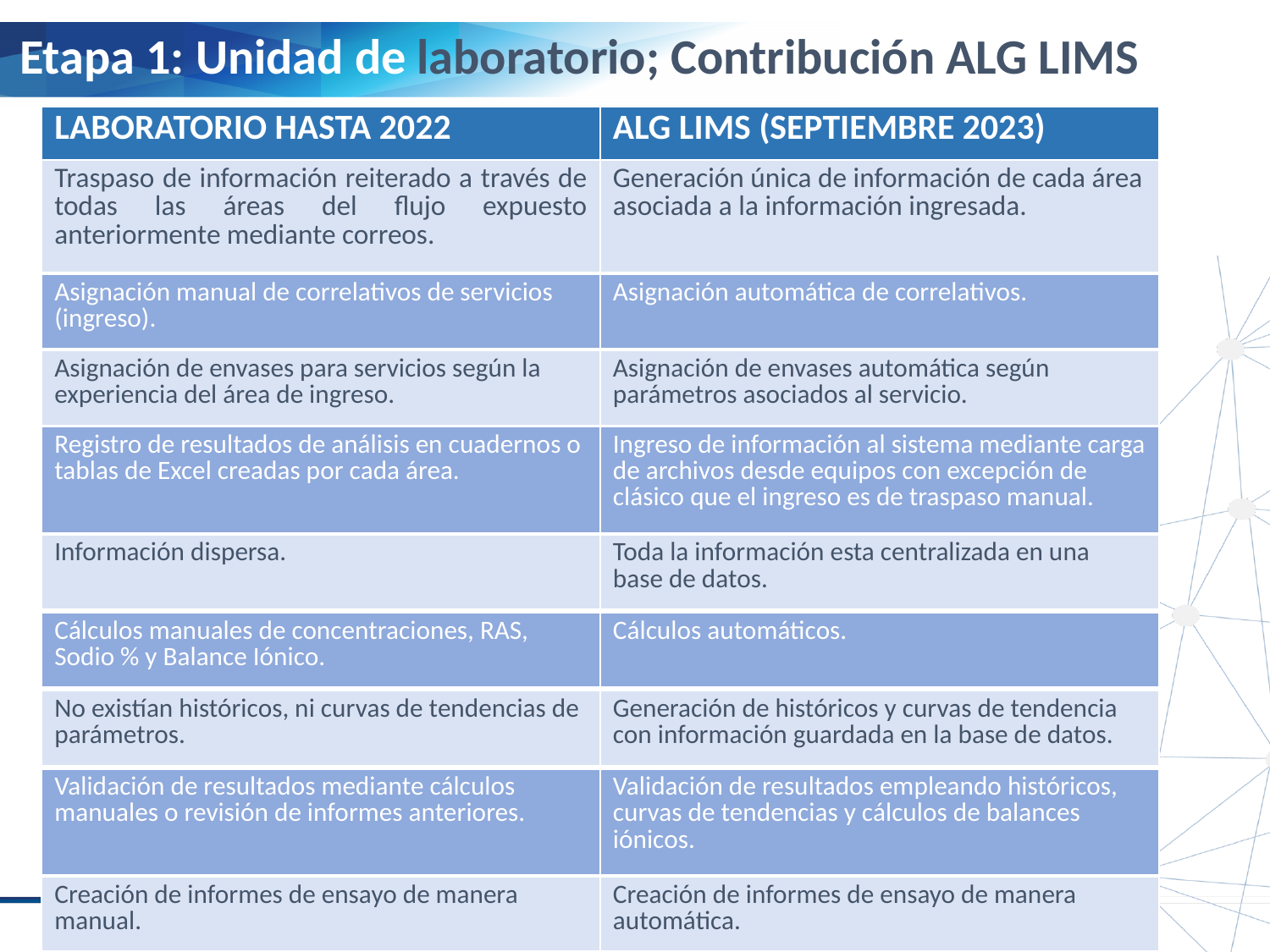

Etapa 1: Unidad de laboratorio; Contribución ALG LIMS
| LABORATORIO HASTA 2022 | ALG LIMS (SEPTIEMBRE 2023) |
| --- | --- |
| Traspaso de información reiterado a través de todas las áreas del flujo expuesto anteriormente mediante correos. | Generación única de información de cada área asociada a la información ingresada. |
| --- | --- |
| Asignación manual de correlativos de servicios (ingreso). | Asignación automática de correlativos. |
| --- | --- |
| Asignación de envases para servicios según la experiencia del área de ingreso. | Asignación de envases automática según parámetros asociados al servicio. |
| --- | --- |
| Registro de resultados de análisis en cuadernos o tablas de Excel creadas por cada área. | Ingreso de información al sistema mediante carga de archivos desde equipos con excepción de clásico que el ingreso es de traspaso manual. |
| --- | --- |
| Información dispersa. | Toda la información esta centralizada en una base de datos. |
| --- | --- |
| Cálculos manuales de concentraciones, RAS, Sodio % y Balance Iónico. | Cálculos automáticos. |
| --- | --- |
| No existían históricos, ni curvas de tendencias de parámetros. | Generación de históricos y curvas de tendencia con información guardada en la base de datos. |
| --- | --- |
| Validación de resultados mediante cálculos manuales o revisión de informes anteriores. | Validación de resultados empleando históricos, curvas de tendencias y cálculos de balances iónicos. |
| --- | --- |
| Creación de informes de ensayo de manera manual. | Creación de informes de ensayo de manera automática. |
| --- | --- |